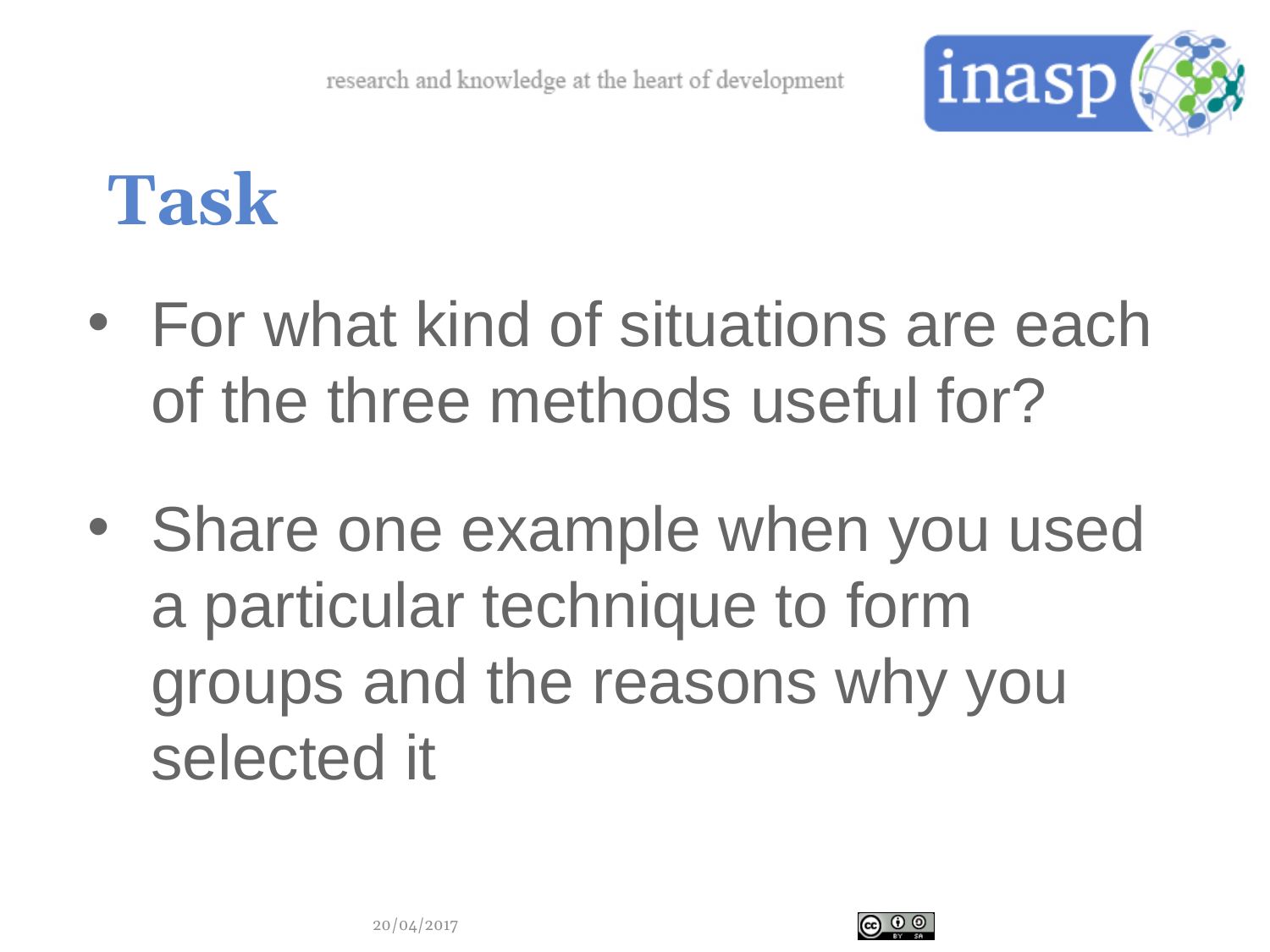

Task
For what kind of situations are each of the three methods useful for?
Share one example when you used a particular technique to form groups and the reasons why you selected it
20/04/2017